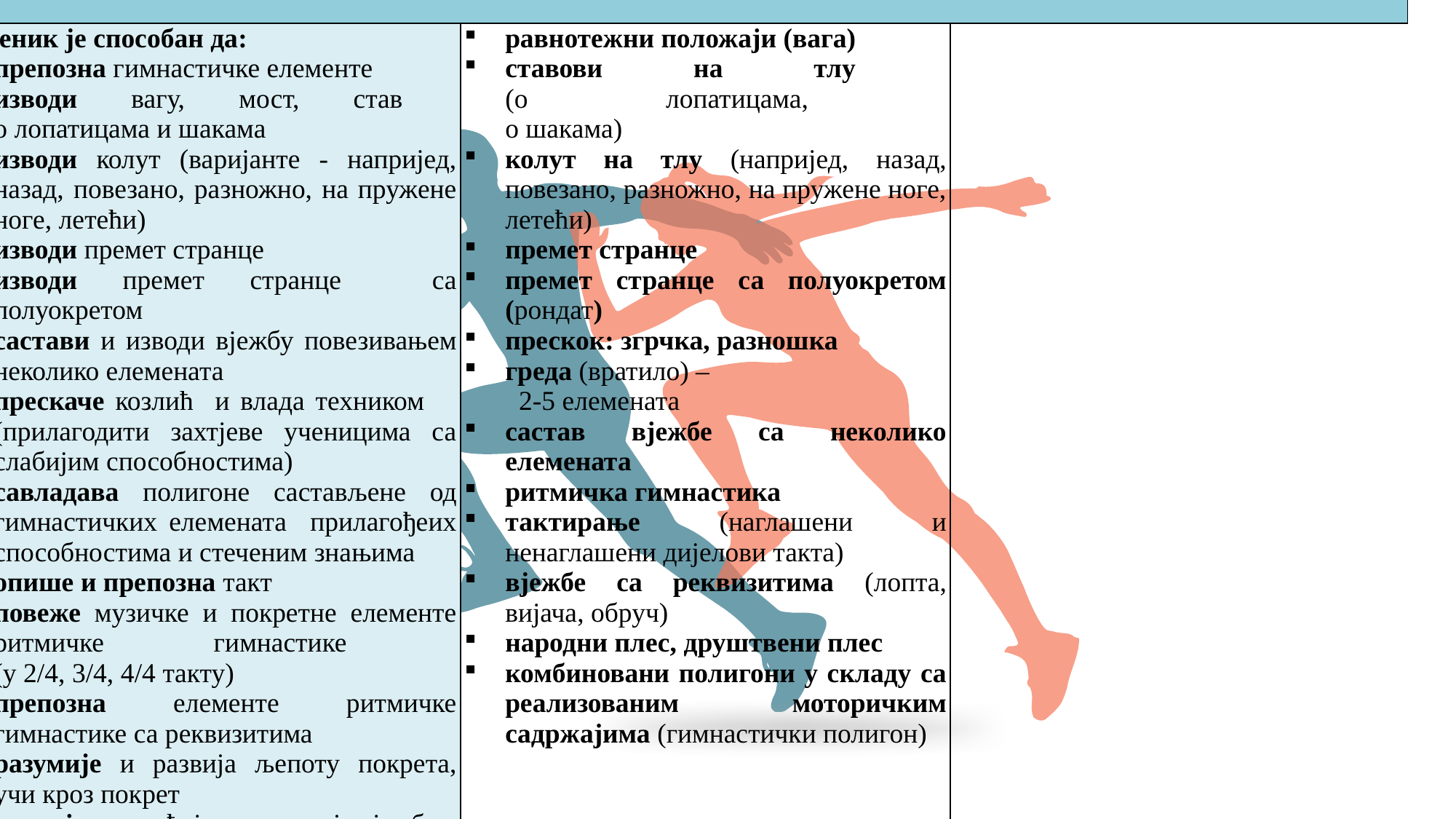

| Тема 4. ВЈЕЖБЕ НА СПРАВАМА И ТЛУ, РИТМИЧКА ГИМНАСТИКА, НАРОДНО КОЛО И ПЛЕС |  |  |
| --- | --- | --- |
| Ученик је способан да: препозна гимнастичке елементе изводи вагу, мост, став о лопатицама и шакама изводи колут (варијанте - напријед, назад, повезано, разножно, на пружене ноге, летећи) изводи премет странце изводи премет странце са полуокретом састави и изводи вјежбу повезивањем неколико елемената прескаче козлић и влада техником (прилагодити захтјеве ученицима са слабијим способностима) савладава полигоне састављене од гимнастичких елемената прилагођеих способностима и стеченим знањима опише и препозна такт повеже музичке и покретне елементе ритмичке гимнастике (у 2/4, 3/4, 4/4 такту) препозна елементе ритмичке гимнастике са реквизитима разумије и развија љепоту покрета, учи кроз покрет описује, упоређује и разликује вјежбе асистира другу/другарици током вјежбе препозна народно коло и друштвени плес изводи кораке за конкретан плес одигра народно коло и друштвени плес уз музику ствара и доживљава естетске вриједности | равнотежни положаји (вага) ставови на тлу (о лопатицама, о шакама) колут на тлу (напријед, назад, повезано, разножно, на пружене ноге, летећи) премет странце премет странце са полуокретом (рондат) прескок: згрчка, разношка греда (вратило) – 2-5 елемената састав вјежбе са неколико елемената ритмичка гимнастика тактирање (наглашени и ненаглашени дијелови такта) вјежбе са реквизитима (лопта, вијача, обруч) народни плес, друштвени плес комбиновани полигони у складу са реализованим моторичким садржајима (гимнастички полигон)       Напомена: вјежбе на греди и вратилу прилагодити условима и способности ученика. |  |